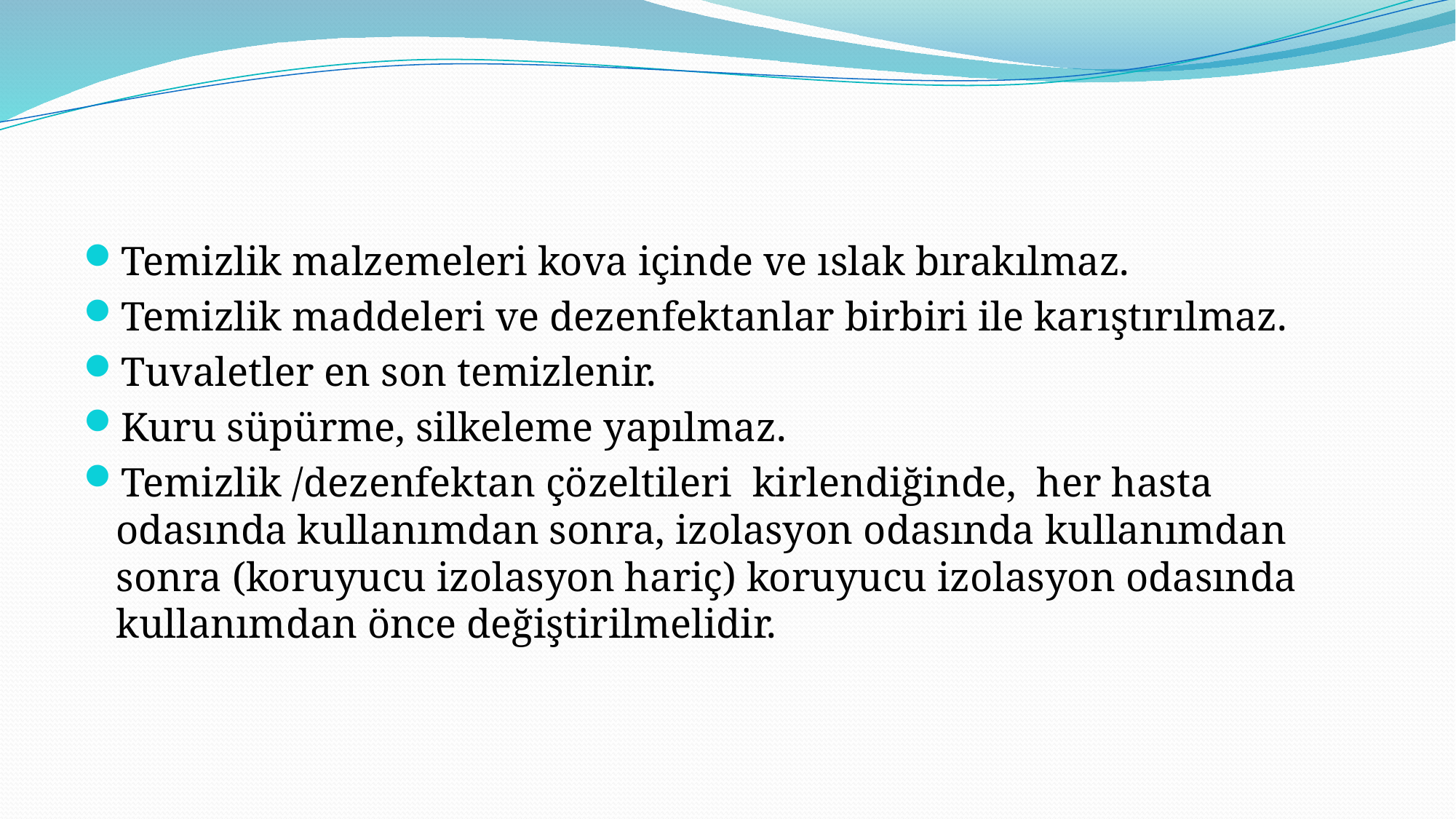

Temizlik malzemeleri kova içinde ve ıslak bırakılmaz.
Temizlik maddeleri ve dezenfektanlar birbiri ile karıştırılmaz.
Tuvaletler en son temizlenir.
Kuru süpürme, silkeleme yapılmaz.
Temizlik /dezenfektan çözeltileri  kirlendiğinde,  her hasta odasında kullanımdan sonra, izolasyon odasında kullanımdan sonra (koruyucu izolasyon hariç) koruyucu izolasyon odasında kullanımdan önce değiştirilmelidir.